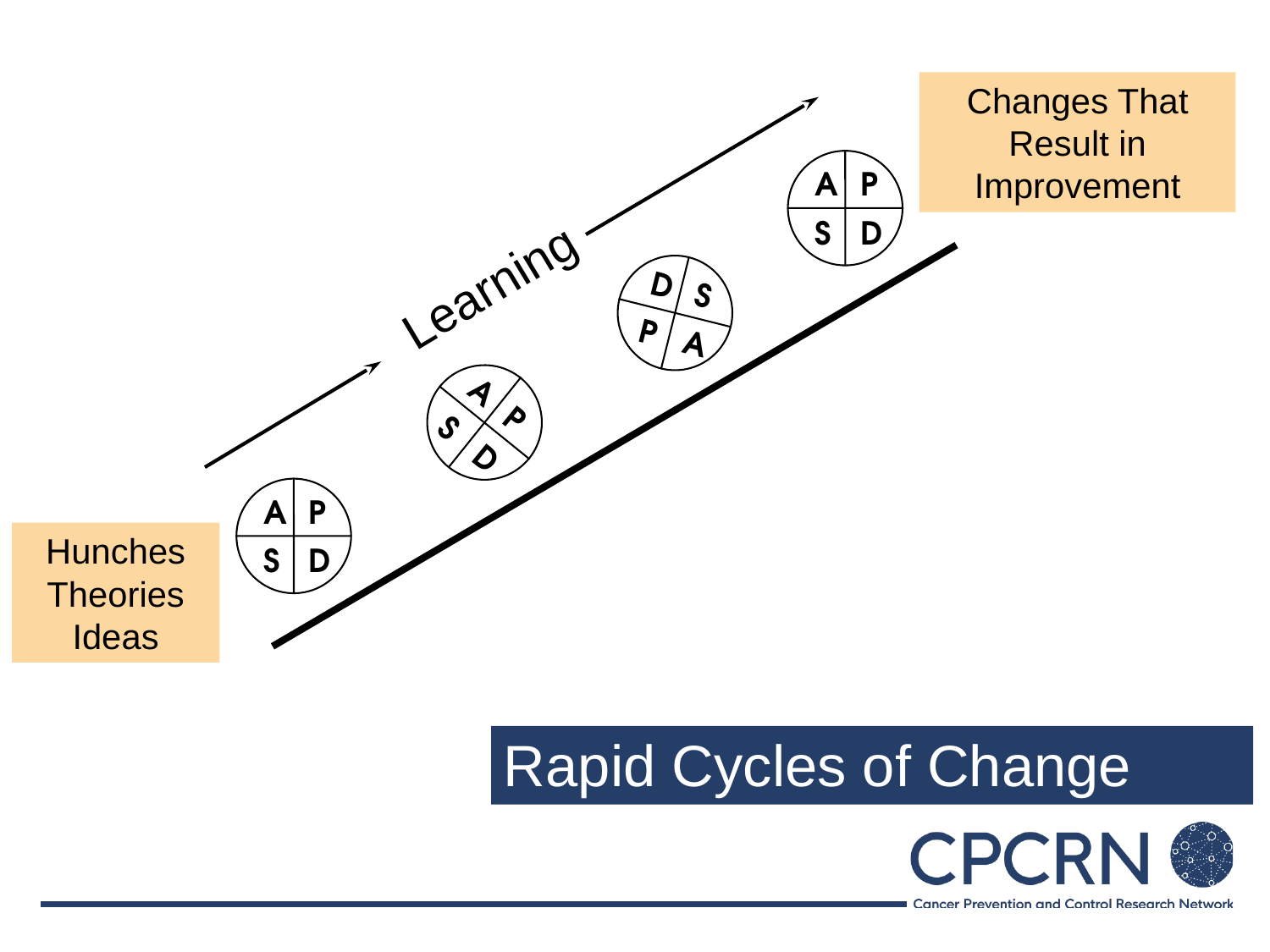

Changes That Result in Improvement

A
P
S
D
Learning

D
S
P
A

A

P
S
D

A
P
S
D

Hunches Theories Ideas
# Rapid Cycles of Change